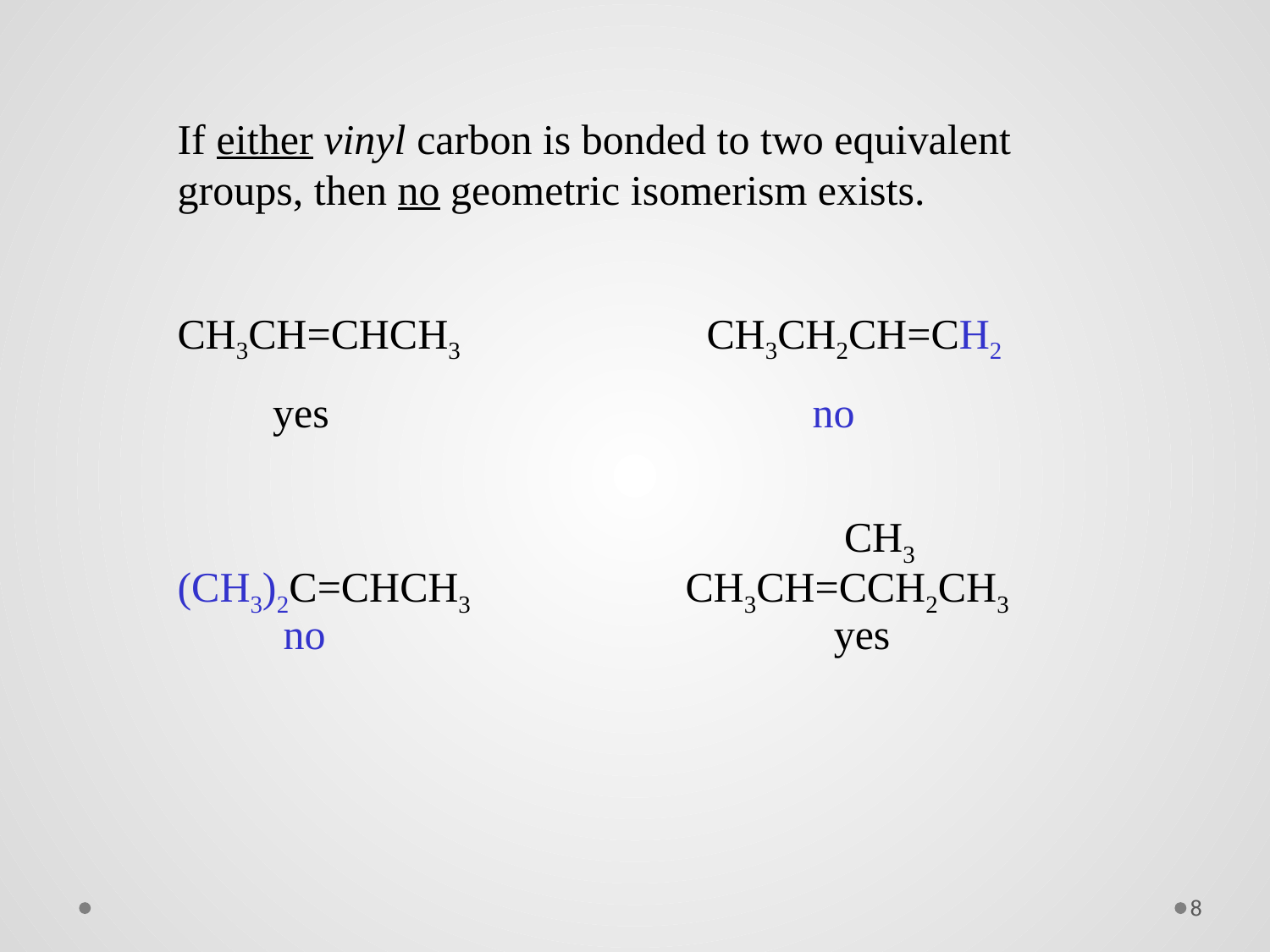

If either vinyl carbon is bonded to two equivalent groups, then no geometric isomerism exists.

CH3CH=CHCH3          	  CH3CH2CH=CH2
         yes				no

                                                               CH3
(CH3)2C=CHCH3		CH3CH=CCH2CH3
          no                                                yes
8